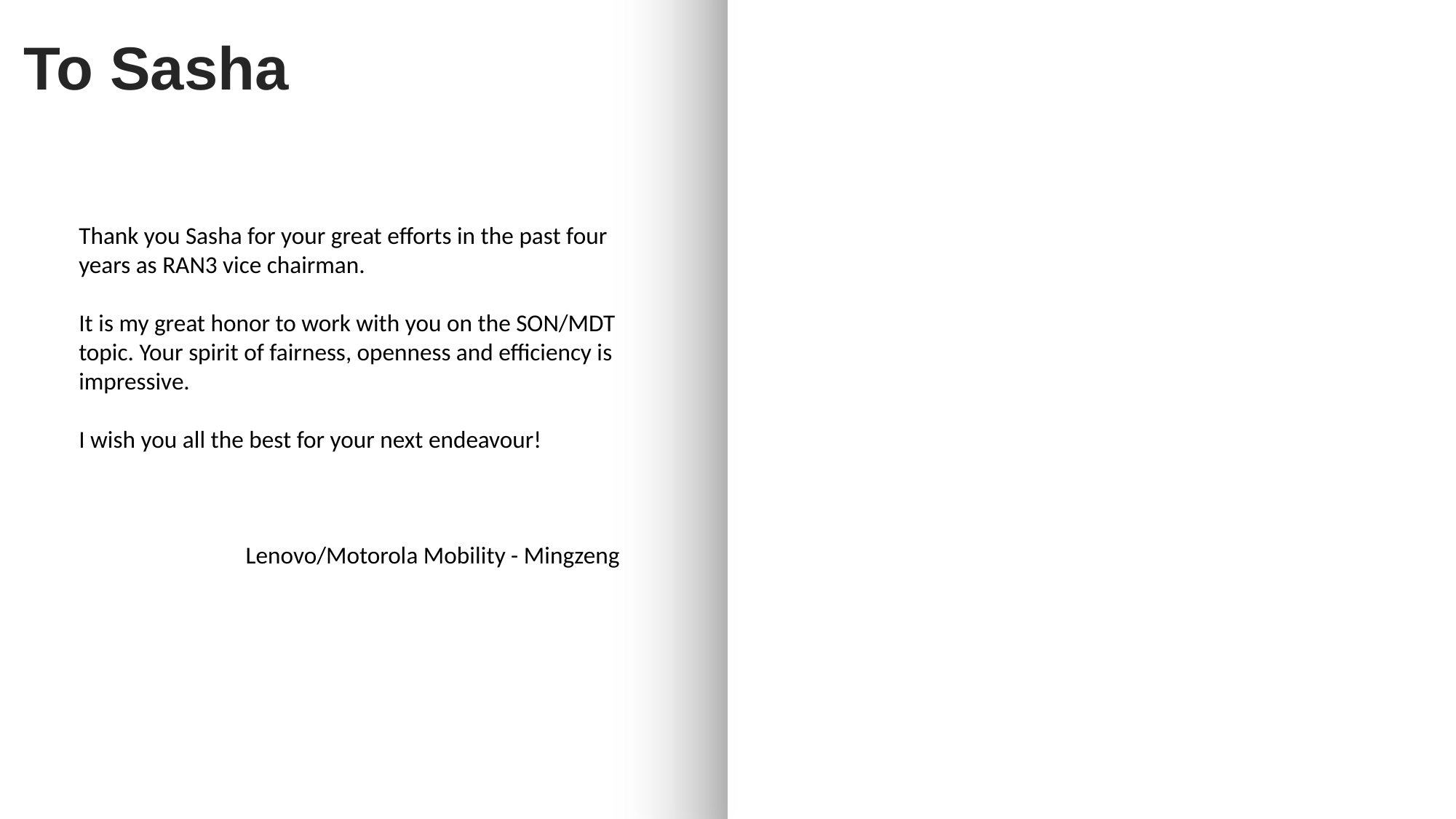

To Sasha
Thank you Sasha for your great efforts in the past four years as RAN3 vice chairman.

It is my great honor to work with you on the SON/MDT topic. Your spirit of fairness, openness and efficiency is impressive.

I wish you all the best for your next endeavour!

Lenovo/Motorola Mobility - Mingzeng